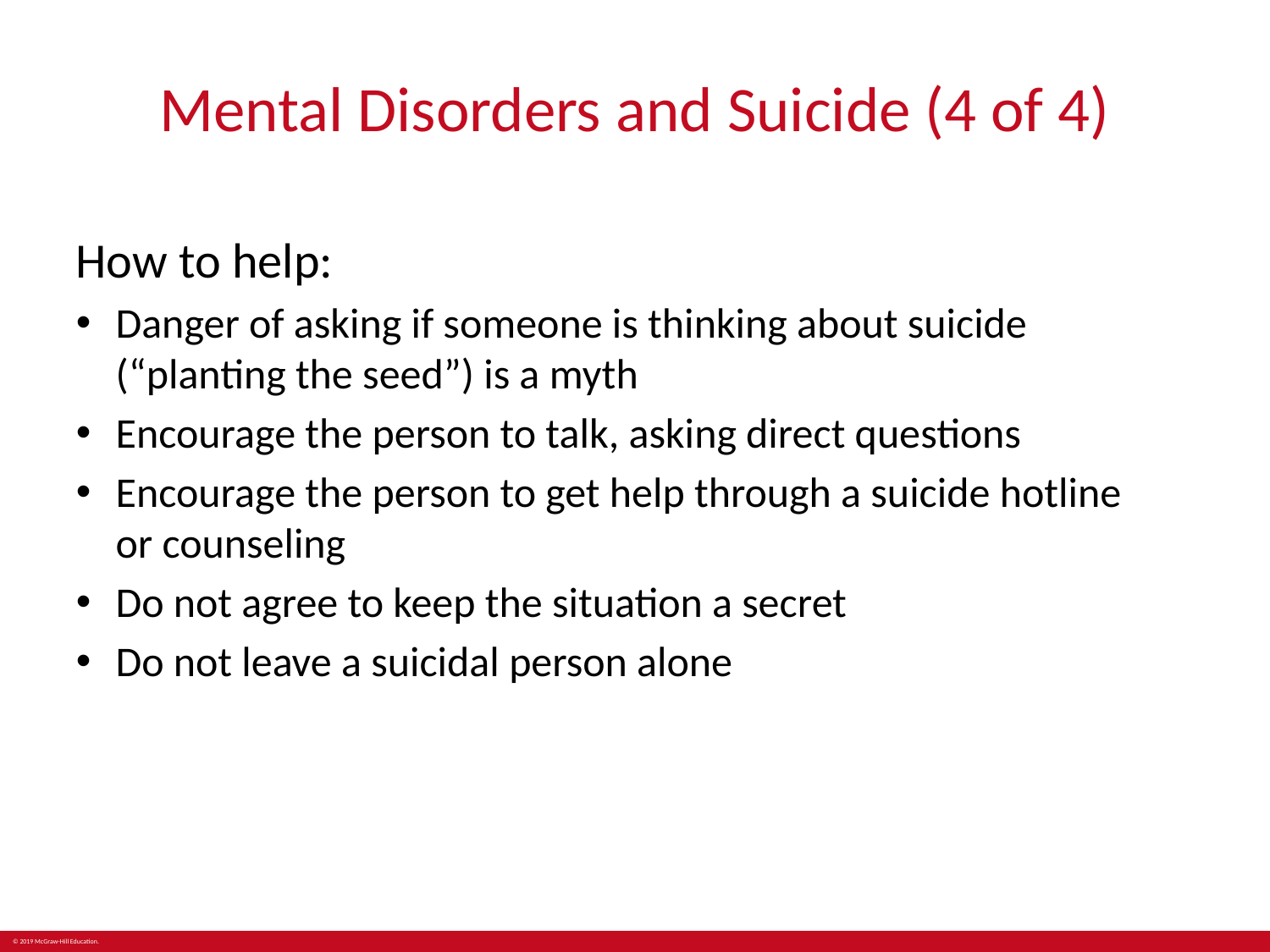

# Mental Disorders and Suicide (4 of 4)
How to help:
Danger of asking if someone is thinking about suicide (“planting the seed”) is a myth
Encourage the person to talk, asking direct questions
Encourage the person to get help through a suicide hotline
or counseling
Do not agree to keep the situation a secret
Do not leave a suicidal person alone